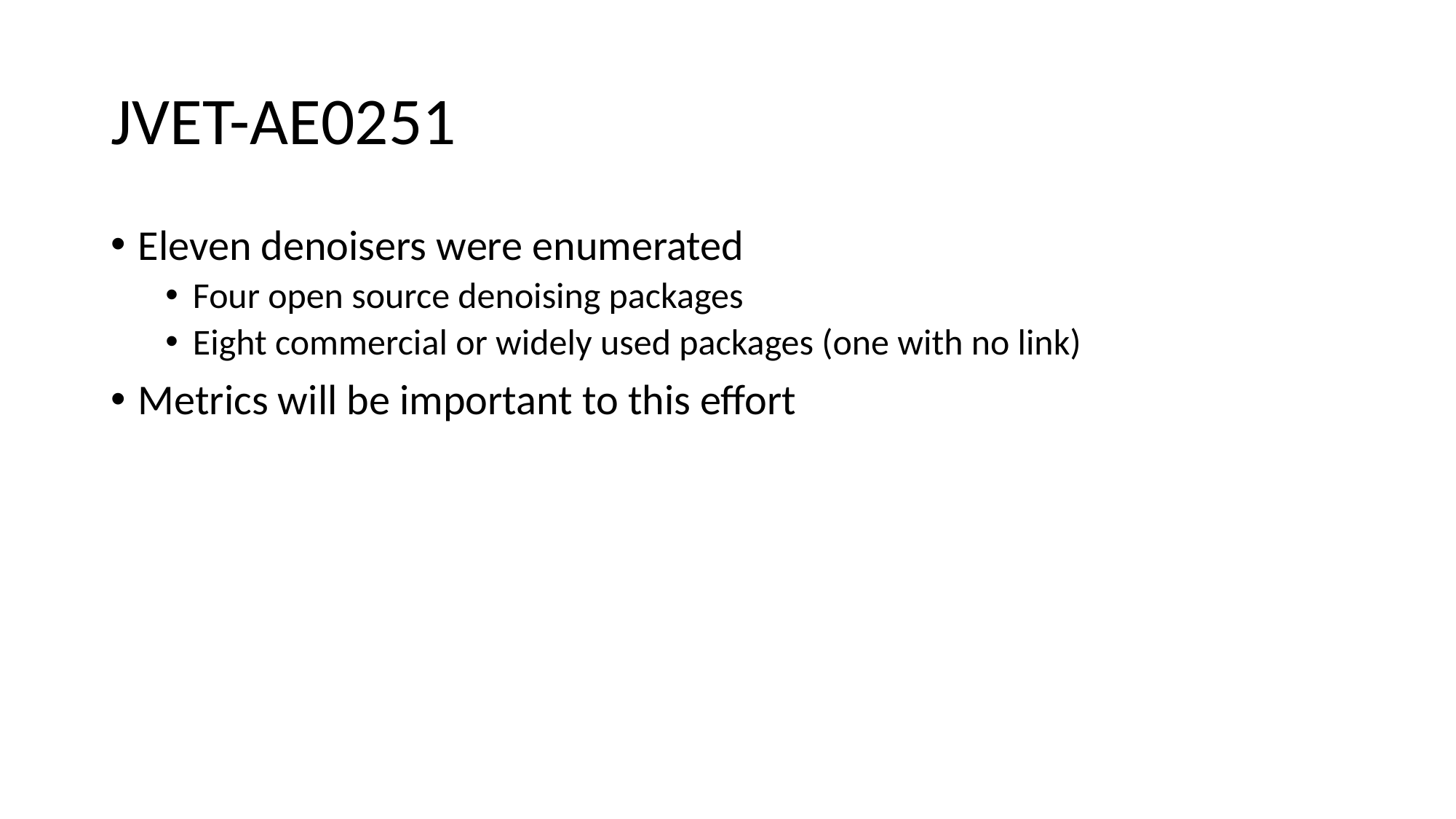

# JVET-AE0251
Eleven denoisers were enumerated
Four open source denoising packages
Eight commercial or widely used packages (one with no link)
Metrics will be important to this effort